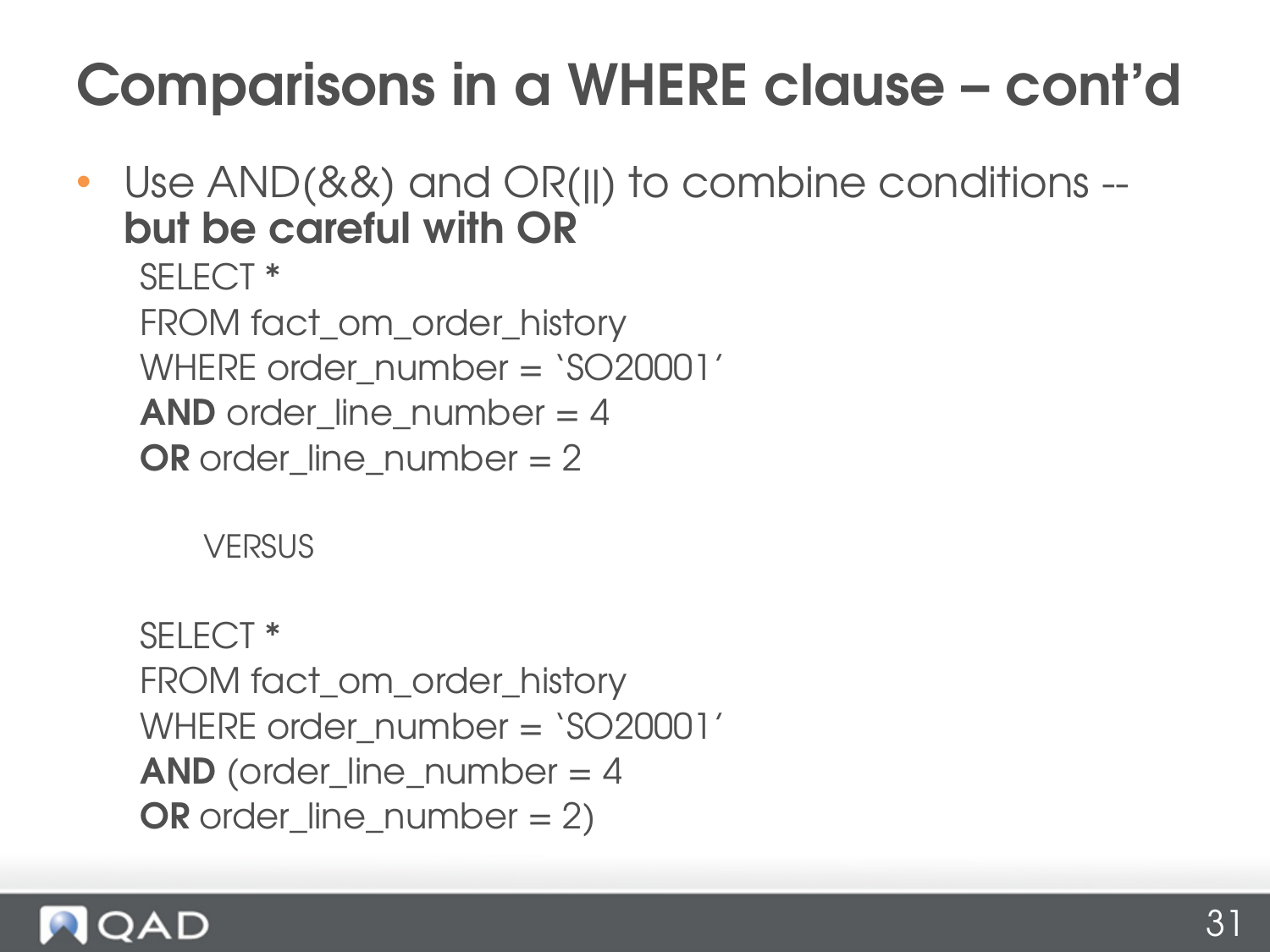

# Comparisons in a WHERE clause – cont’d
Use AND(&&) and OR(||) to combine conditions --but be careful with OR
SELECT *
FROM fact_om_order_history
WHERE order_number = ‘SO20001’
AND order_line_number = 4
OR order_line_number = 2

VERSUS

SELECT *
FROM fact_om_order_history
WHERE order_number = ‘SO20001’
AND (order_line_number = 4
OR order_line_number = 2)
31